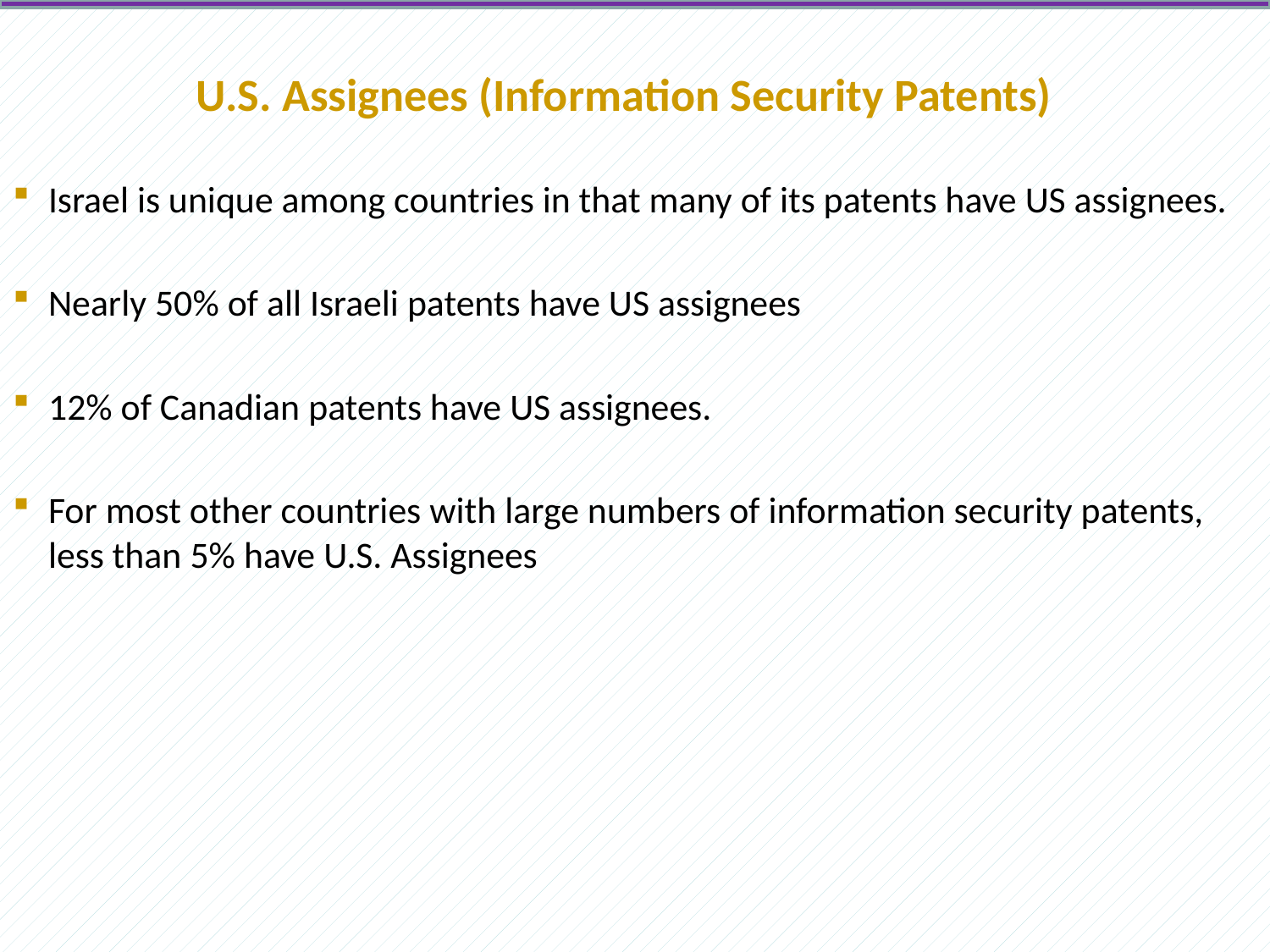

# U.S. Assignees (Information Security Patents)
Israel is unique among countries in that many of its patents have US assignees.

Nearly 50% of all Israeli patents have US assignees

12% of Canadian patents have US assignees.

For most other countries with large numbers of information security patents, less than 5% have U.S. Assignees